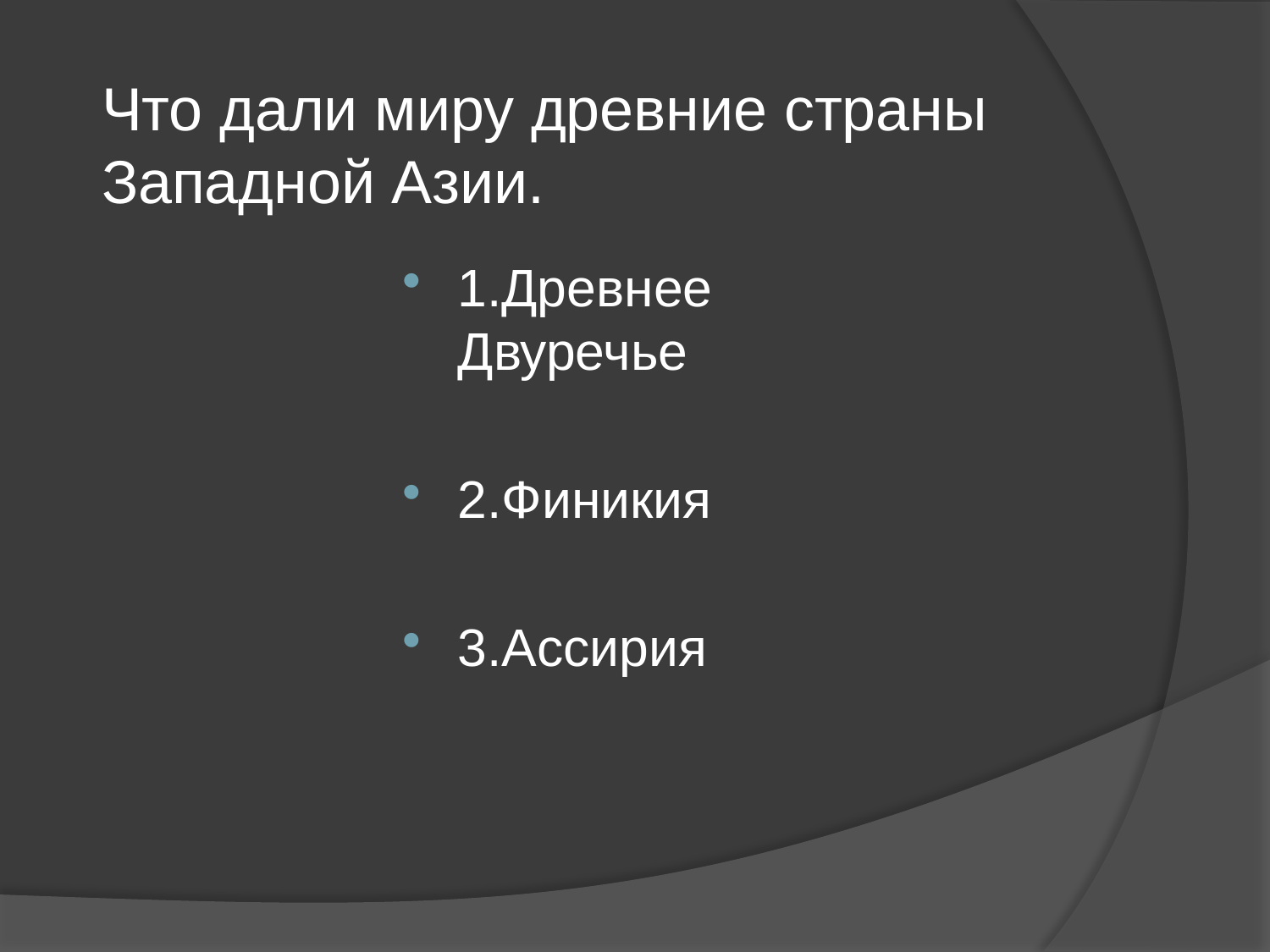

# Что дали миру древние страны Западной Азии.
1.Древнее Двуречье

2.Финикия

3.Ассирия